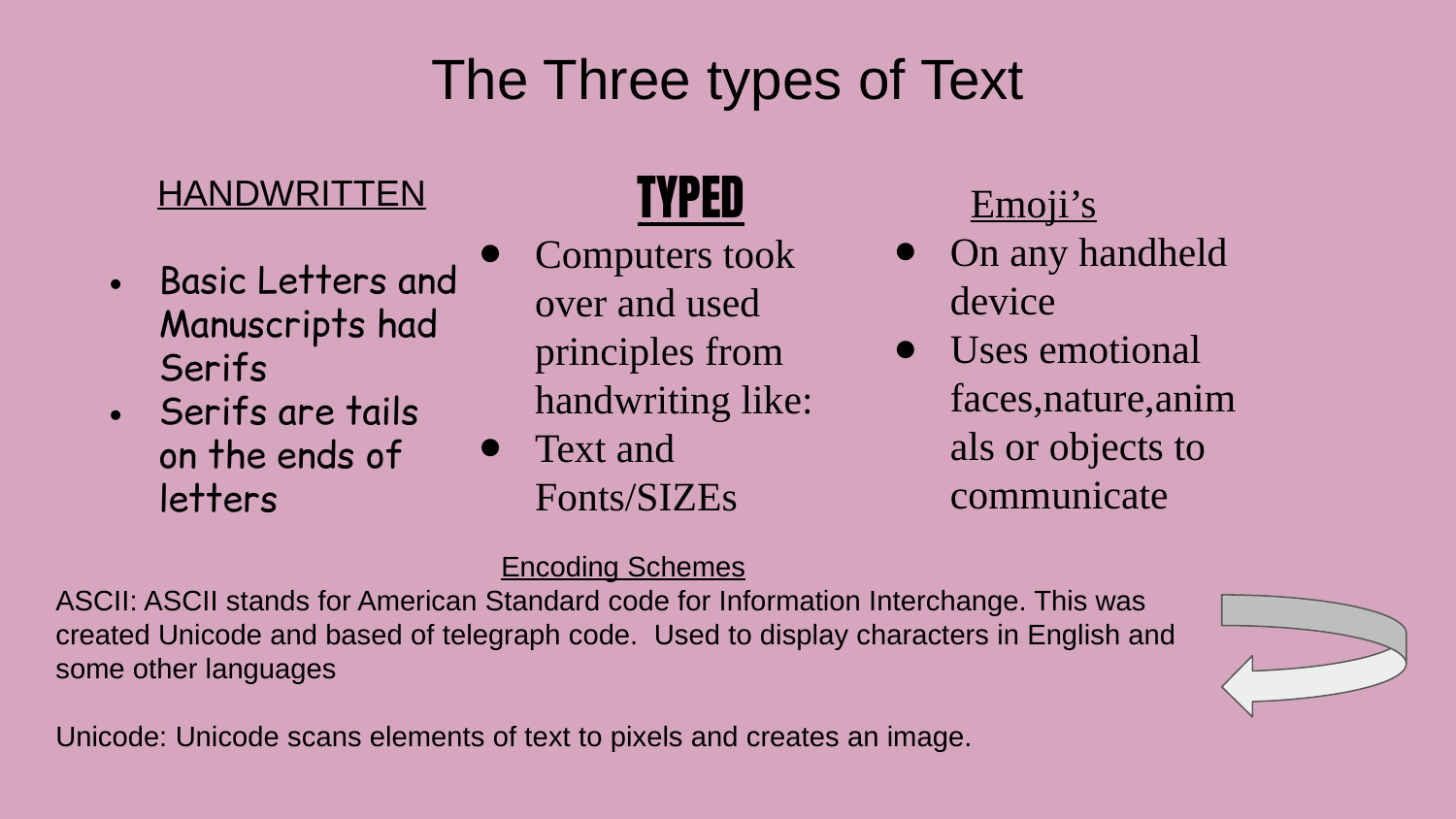

# The Three types of Text
       HANDWRITTEN

Basic Letters and Manuscripts had Serifs
Serifs are tails on the ends of letters

         TYPED
Computers took over and used principles from handwriting like:
Text and Fonts/SIZEs
  Emoji’s
On any handheld device
Uses emotional faces,nature,animals or objects to communicate
Encoding Schemes
ASCII: ASCII stands for American Standard code for Information Interchange. This was created Unicode and based of telegraph code.  Used to display characters in English and some other languages

Unicode: Unicode scans elements of text to pixels and creates an image.